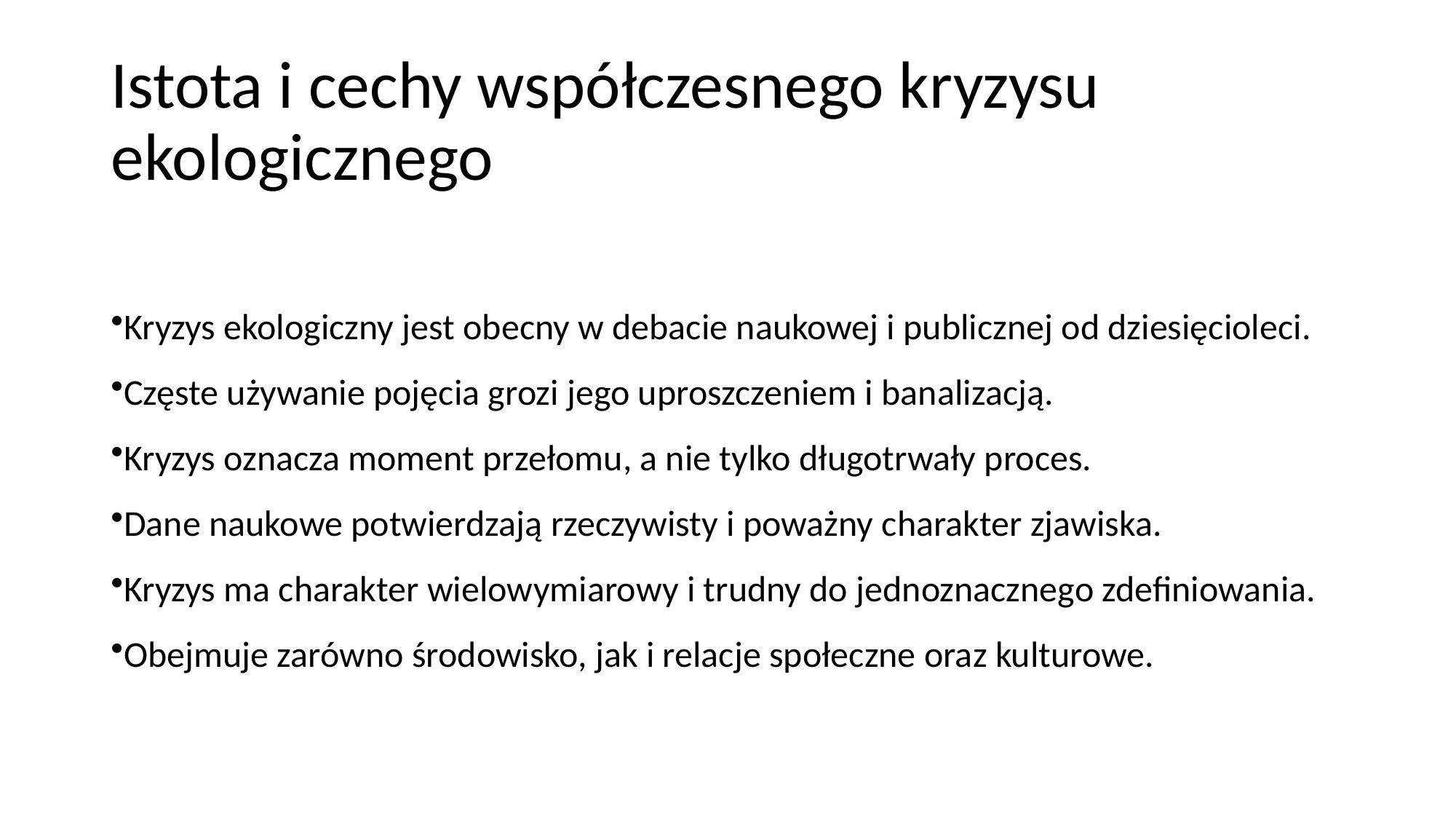

# Istota i cechy współczesnego kryzysu ekologicznego
Kryzys ekologiczny jest obecny w debacie naukowej i publicznej od dziesięcioleci.
Częste używanie pojęcia grozi jego uproszczeniem i banalizacją.
Kryzys oznacza moment przełomu, a nie tylko długotrwały proces.
Dane naukowe potwierdzają rzeczywisty i poważny charakter zjawiska.
Kryzys ma charakter wielowymiarowy i trudny do jednoznacznego zdefiniowania.
Obejmuje zarówno środowisko, jak i relacje społeczne oraz kulturowe.